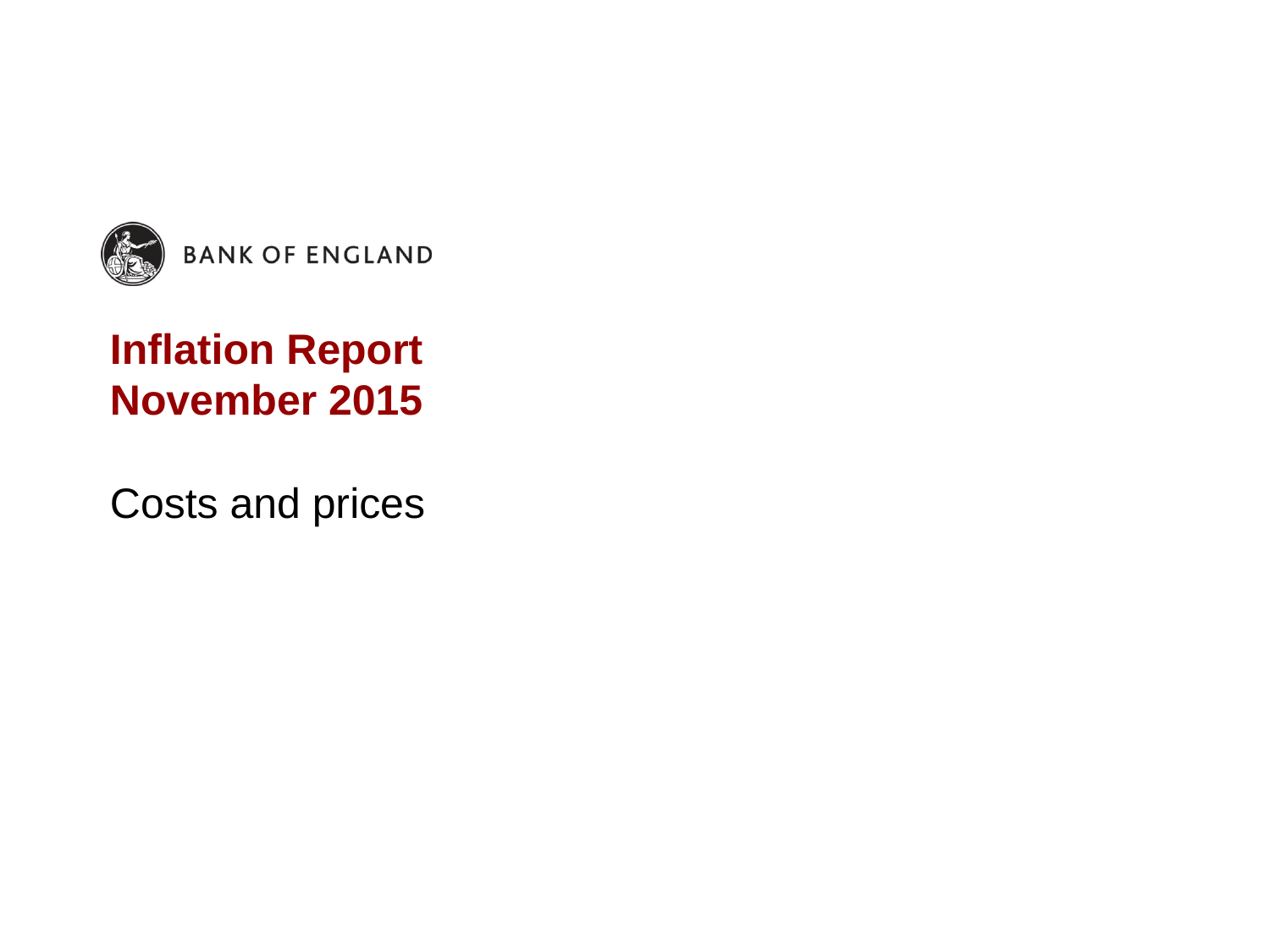

# Inflation Report November 2015
Costs and prices